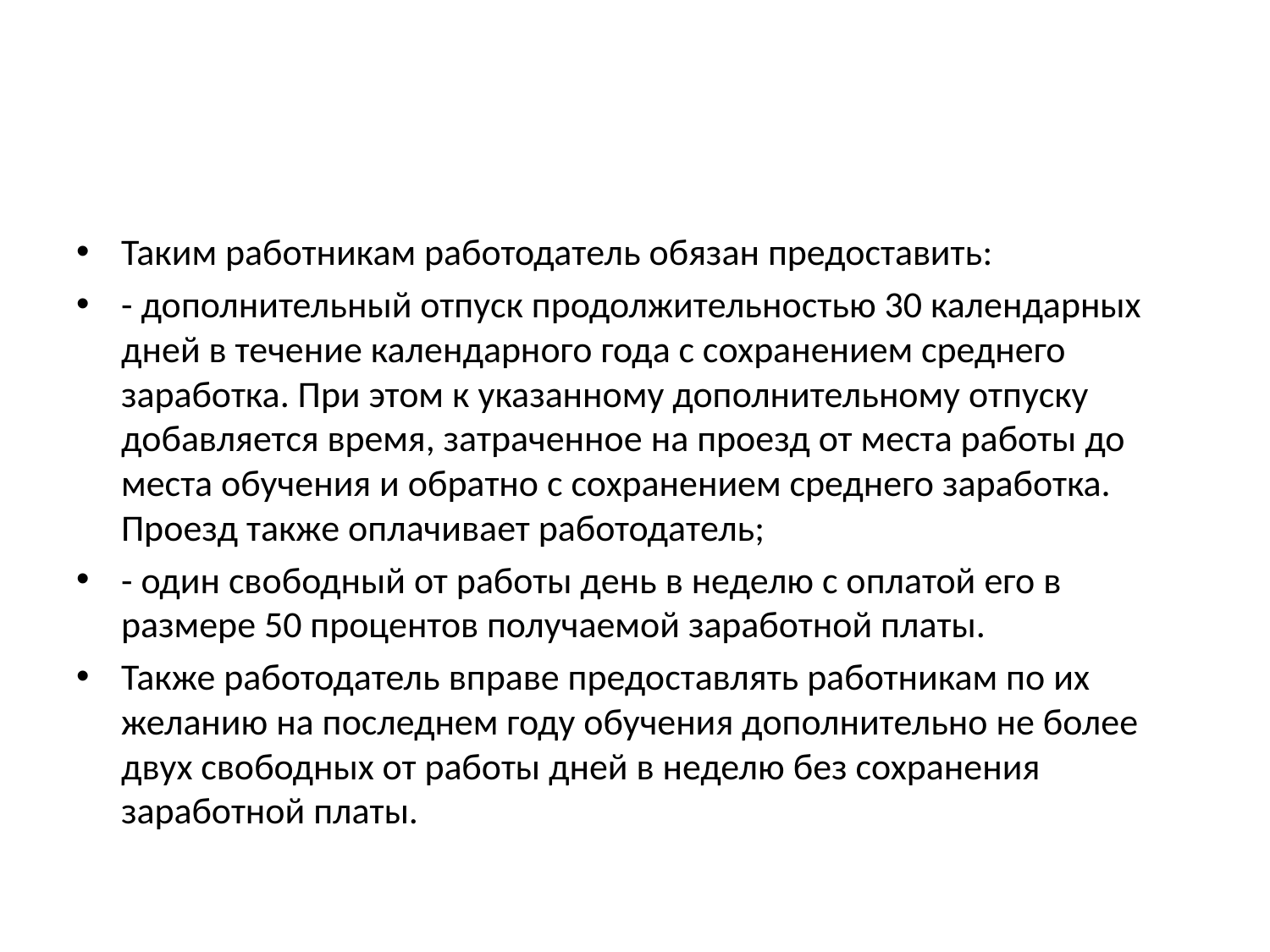

#
Таким работникам работодатель обязан предоставить:
- дополнительный отпуск продолжительностью 30 календарных дней в течение календарного года с сохранением среднего заработка. При этом к указанному дополнительному отпуску добавляется время, затраченное на проезд от места работы до места обучения и обратно с сохранением среднего заработка. Проезд также оплачивает работодатель;
- один свободный от работы день в неделю с оплатой его в размере 50 процентов получаемой заработной платы.
Также работодатель вправе предоставлять работникам по их желанию на последнем году обучения дополнительно не более двух свободных от работы дней в неделю без сохранения заработной платы.